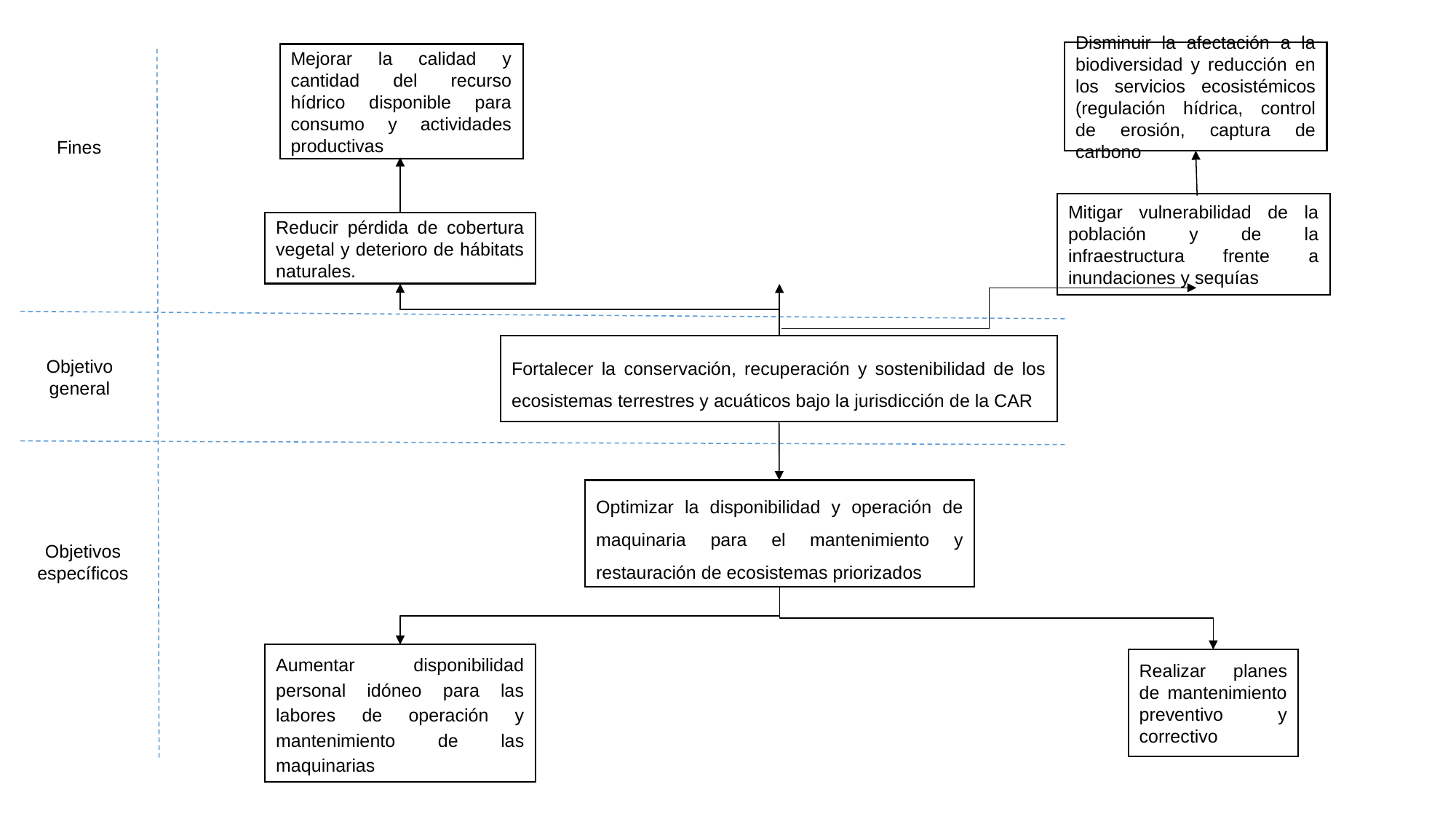

Disminuir la afectación a la biodiversidad y reducción en los servicios ecosistémicos (regulación hídrica, control de erosión, captura de carbono
Mejorar la calidad y cantidad del recurso hídrico disponible para consumo y actividades productivas
Fines
Mitigar vulnerabilidad de la población y de la infraestructura frente a inundaciones y sequías
Reducir pérdida de cobertura vegetal y deterioro de hábitats naturales.
Fortalecer la conservación, recuperación y sostenibilidad de los ecosistemas terrestres y acuáticos bajo la jurisdicción de la CAR
Objetivo general
Optimizar la disponibilidad y operación de maquinaria para el mantenimiento y restauración de ecosistemas priorizados
Objetivos específicos
Aumentar disponibilidad personal idóneo para las labores de operación y mantenimiento de las maquinarias
Realizar planes de mantenimiento preventivo y correctivo